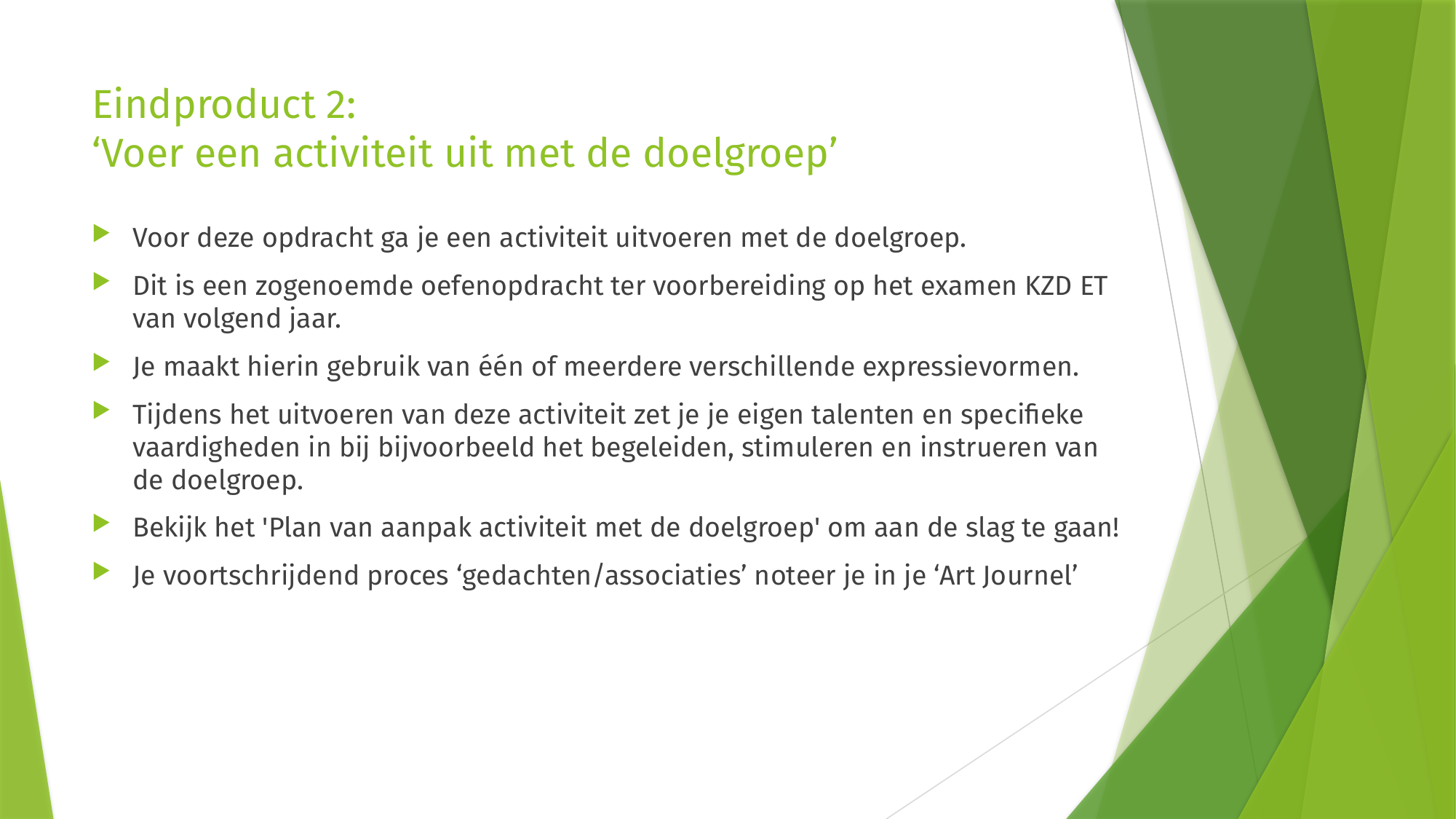

# Eindproduct 2: ‘Voer een activiteit uit met de doelgroep’
Voor deze opdracht ga je een activiteit uitvoeren met de doelgroep.
Dit is een zogenoemde oefenopdracht ter voorbereiding op het examen KZD ET van volgend jaar.
Je maakt hierin gebruik van één of meerdere verschillende expressievormen.
Tijdens het uitvoeren van deze activiteit zet je je eigen talenten en specifieke vaardigheden in bij bijvoorbeeld het begeleiden, stimuleren en instrueren van de doelgroep.
Bekijk het 'Plan van aanpak activiteit met de doelgroep' om aan de slag te gaan!
Je voortschrijdend proces ‘gedachten/associaties’ noteer je in je ‘Art Journel’